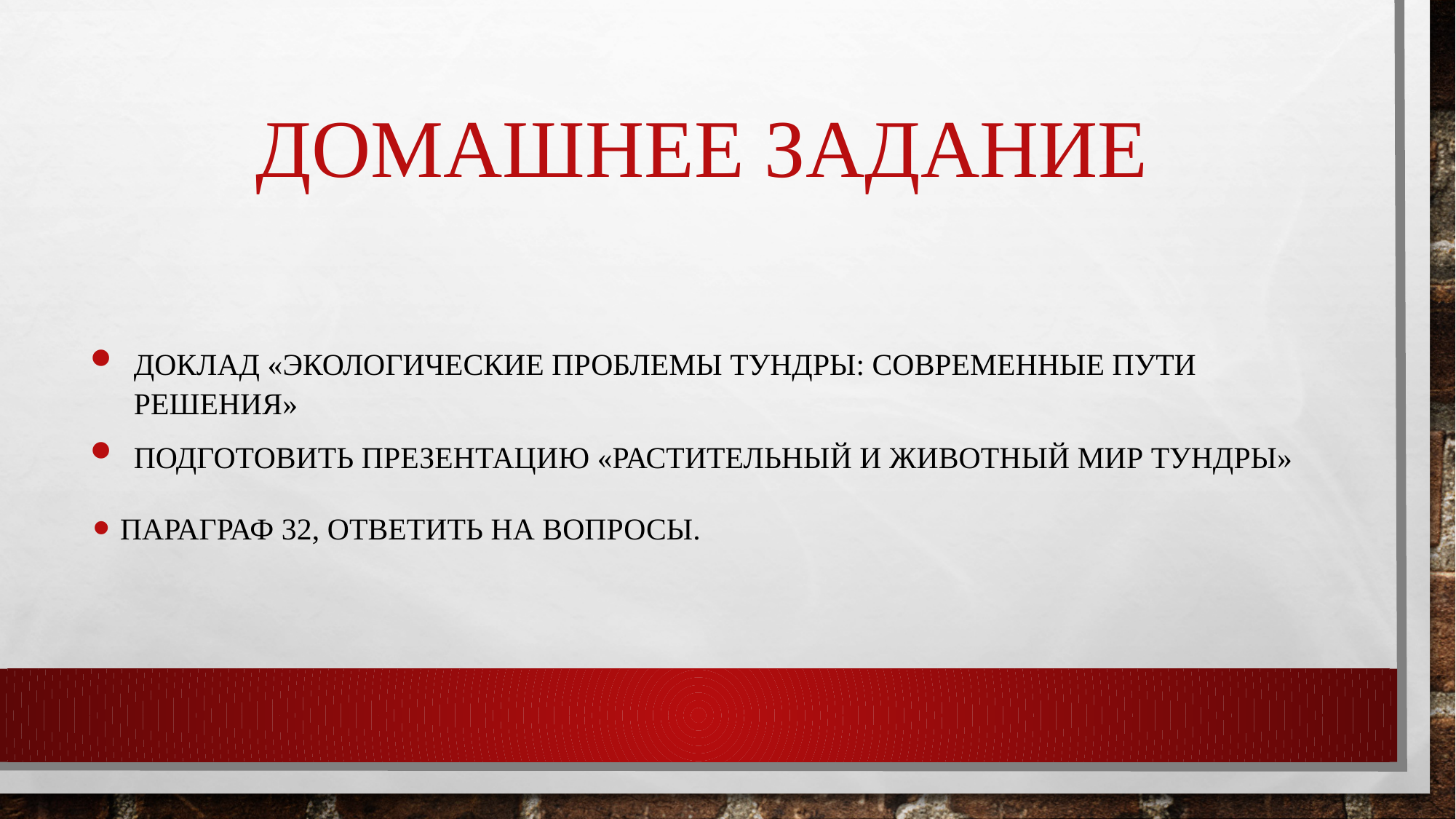

# Домашнее задание
доклад «Экологические проблемы тундры: современные пути решения»
подготовить презентацию «Растительный и животный мир тундры»
параграф 32, ответить на вопросы.